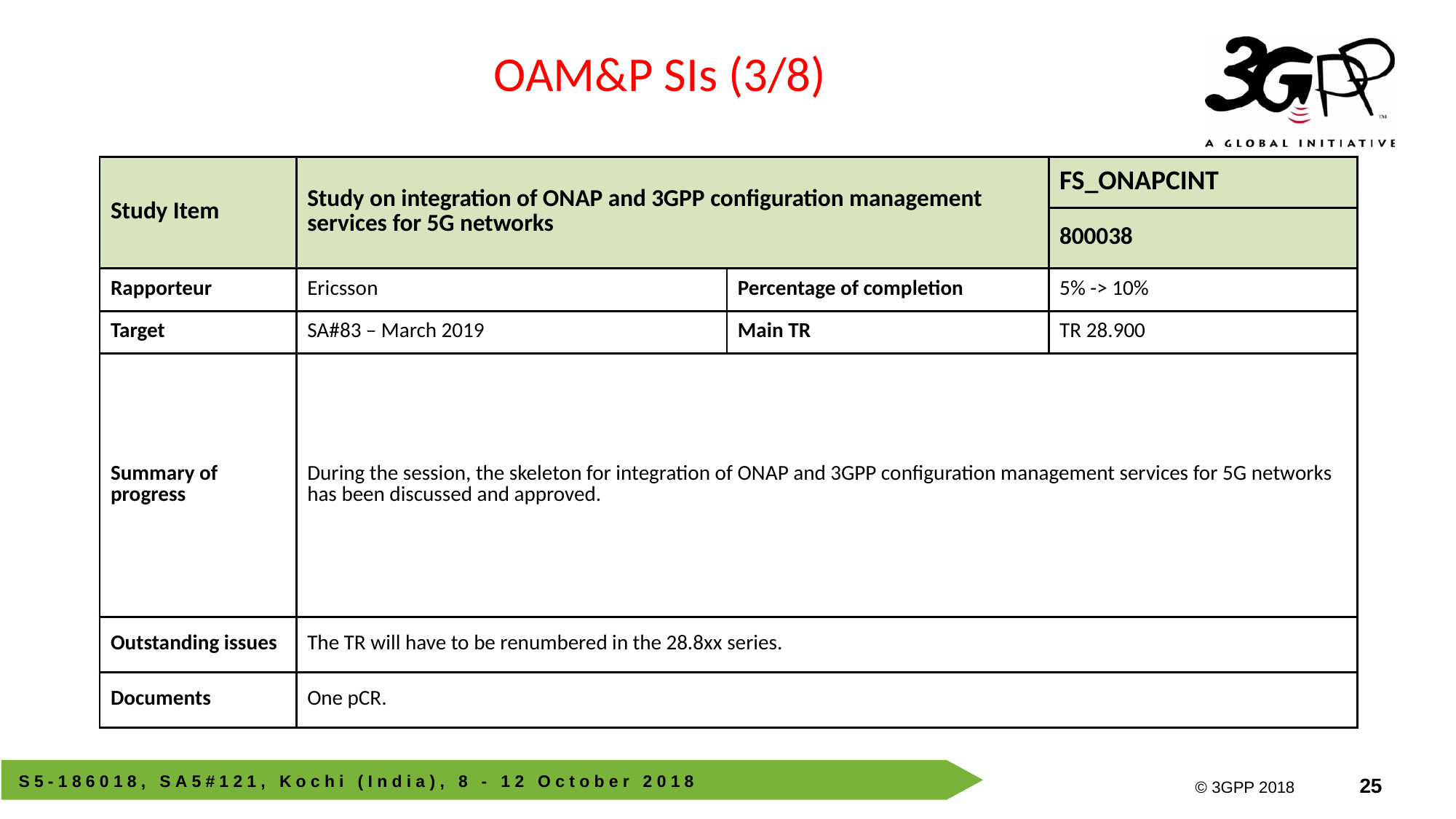

OAM&P SIs (3/8)
| Study Item | Study on integration of ONAP and 3GPP configuration management services for 5G networks |  | FS\_ONAPCINT |
| --- | --- | --- | --- |
|  |  |  | 800038 |
| Rapporteur | Ericsson | Percentage of completion | 5% -> 10% |
| Target | SA#83 – March 2019 | Main TR | TR 28.900 |
| Summary of progress | During the session, the skeleton for integration of ONAP and 3GPP configuration management services for 5G networks has been discussed and approved. |  |  |
| Outstanding issues | The TR will have to be renumbered in the 28.8xx series. |  |  |
| Documents | One pCR. |  |  |